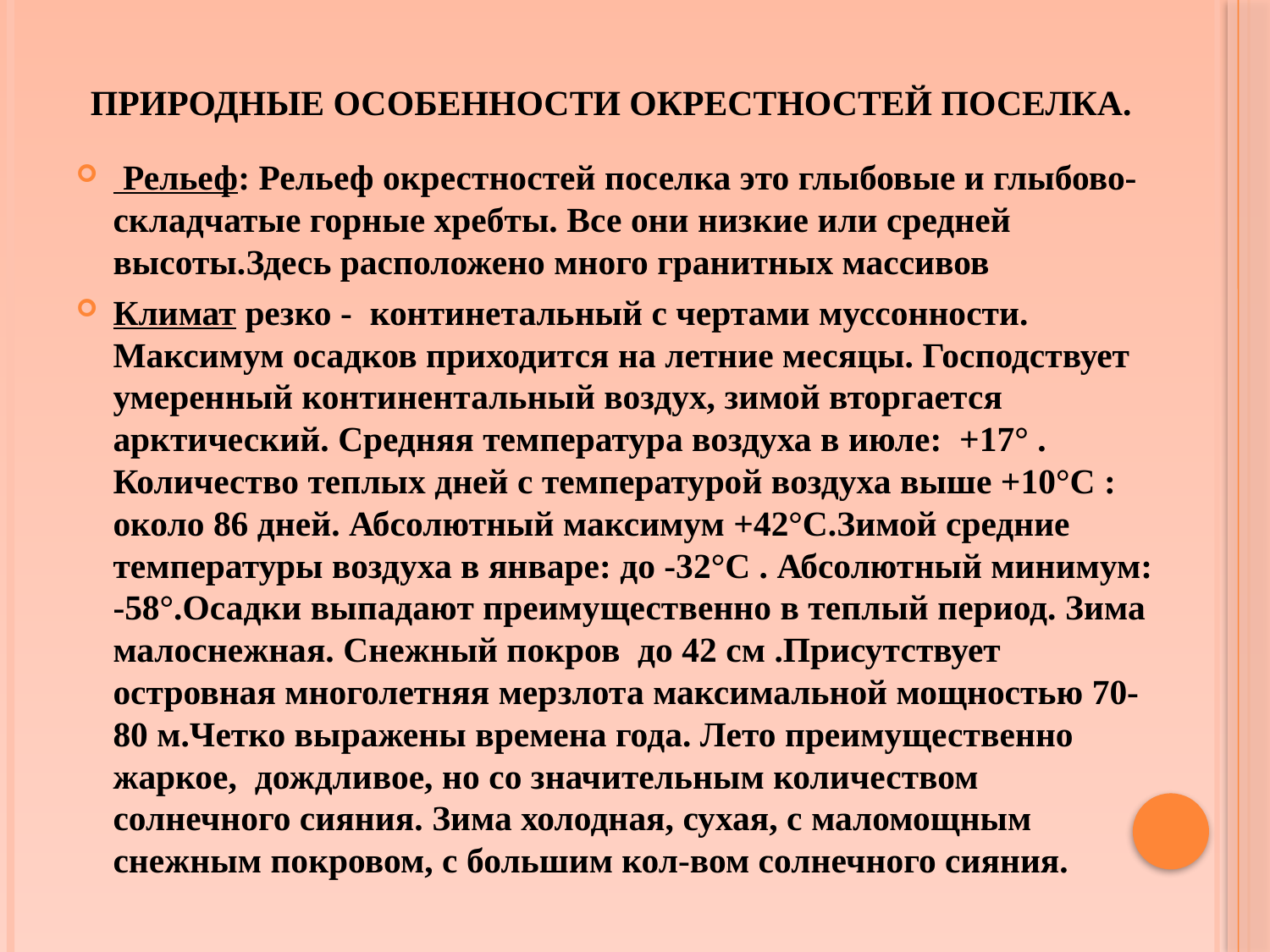

# Природные особенности окрестностей поселка.
 Рельеф: Рельеф окрестностей поселка это глыбовые и глыбово-складчатые горные хребты. Все они низкие или средней высоты.Здесь расположено много гранитных массивов
Климат резко -  континетальный с чертами муссонности. Максимум осадков приходится на летние месяцы. Господствует умеренный континентальный воздух, зимой вторгается арктический. Средняя температура воздуха в июле:  +17° . Количество теплых дней с температурой воздуха выше +10°С : около 86 дней. Абсолютный максимум +42°С.Зимой средние температуры воздуха в январе: до -32°С . Абсолютный минимум: -58°.Осадки выпадают преимущественно в теплый период. Зима малоснежная. Снежный покров  до 42 см .Присутствует островная многолетняя мерзлота максимальной мощностью 70-80 м.Четко выражены времена года. Лето преимущественно жаркое,  дождливое, но со значительным количеством солнечного сияния. Зима холодная, сухая, с маломощным снежным покровом, с большим кол-вом солнечного сияния.